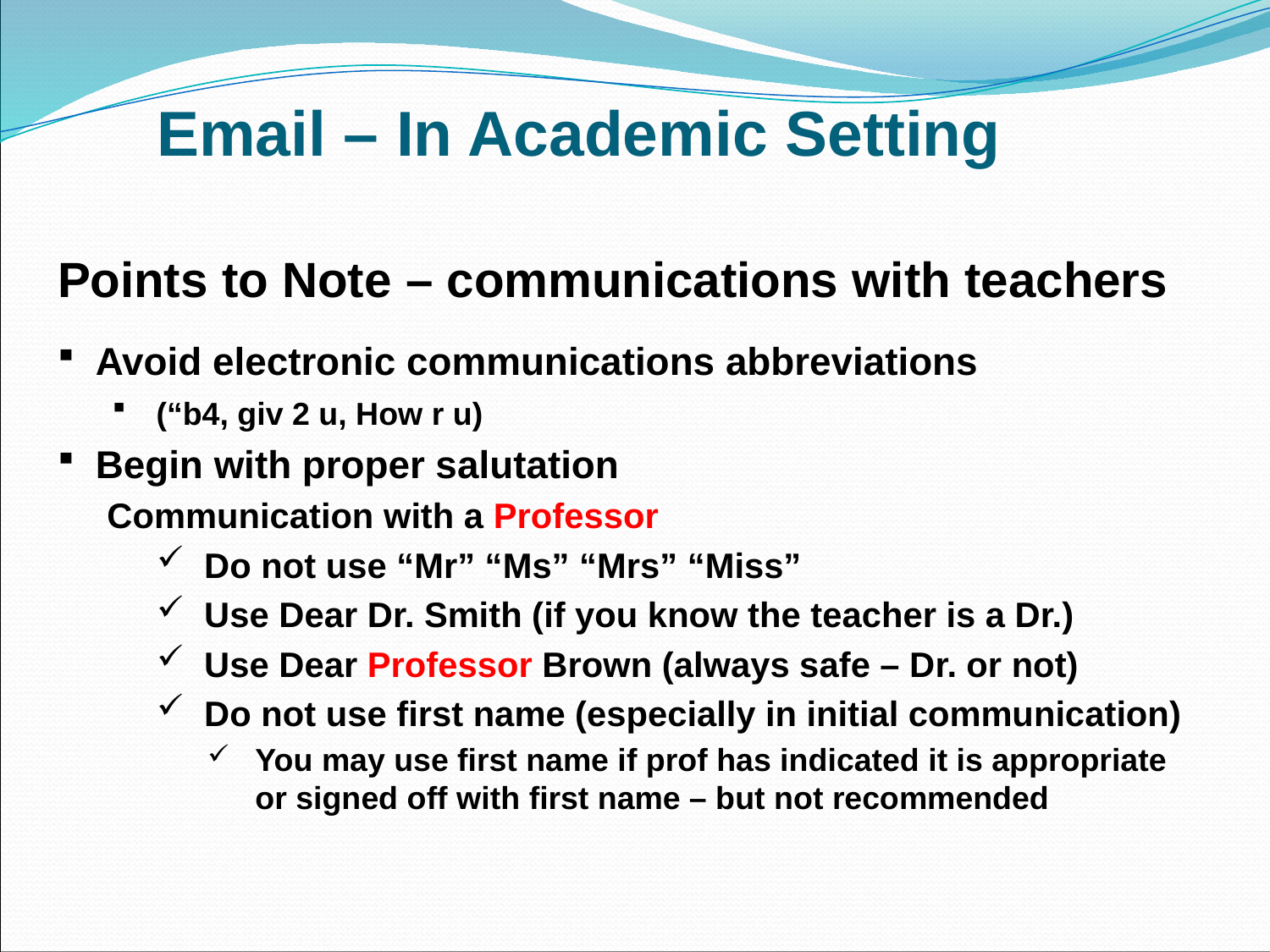

# Email – In Academic Setting
Points to Note – communications with teachers
Avoid electronic communications abbreviations
 (“b4, giv 2 u, How r u)
Begin with proper salutation
Communication with a Professor
Do not use “Mr” “Ms” “Mrs” “Miss”
Use Dear Dr. Smith (if you know the teacher is a Dr.)
Use Dear Professor Brown (always safe – Dr. or not)
Do not use first name (especially in initial communication)
You may use first name if prof has indicated it is appropriate or signed off with first name – but not recommended